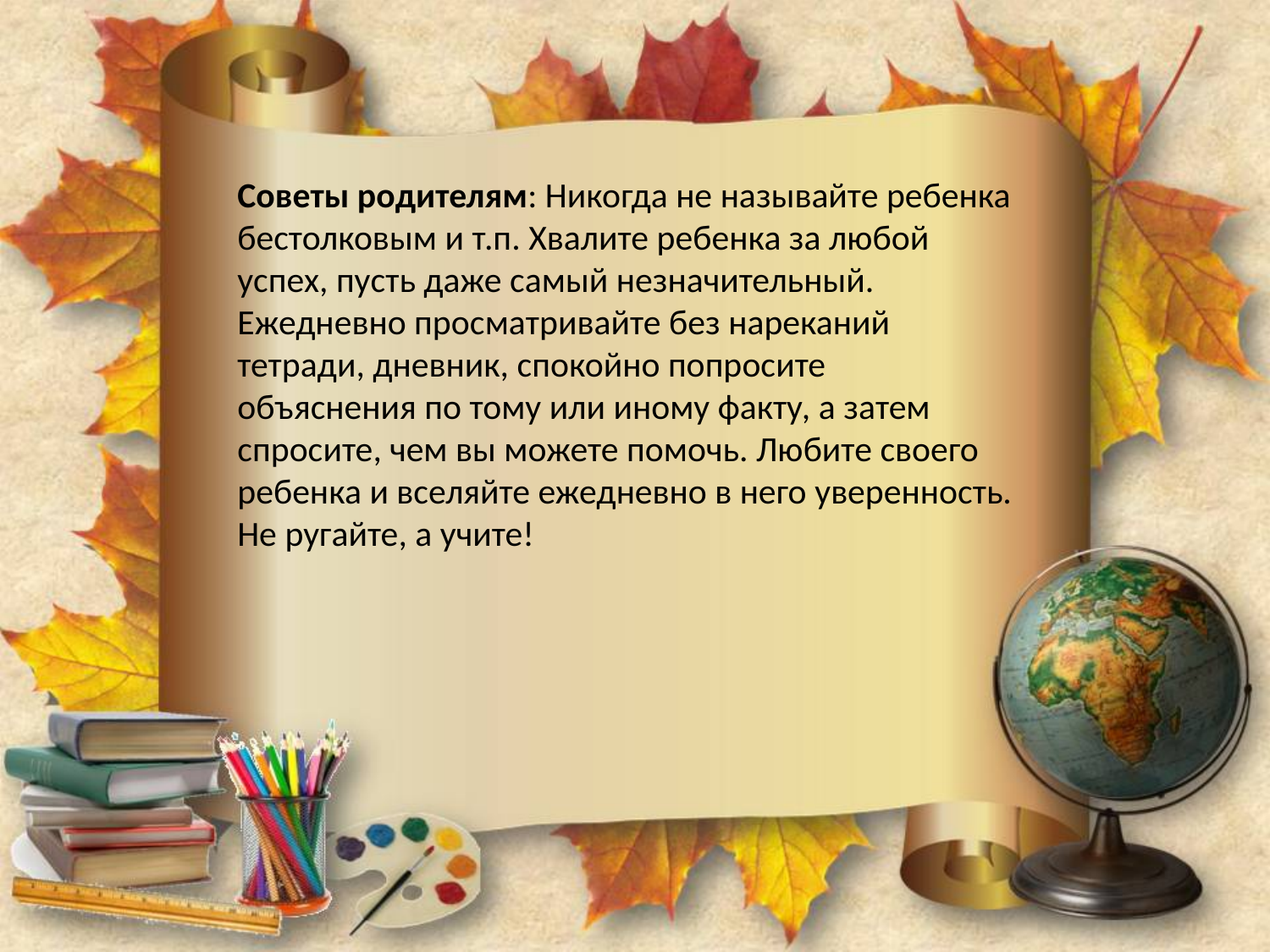

Советы родителям: Никогда не называйте ребенка бестолковым и т.п. Хвалите ребенка за любой успех, пусть даже самый незначительный. Ежедневно просматривайте без нареканий тетради, дневник, спокойно попросите объяснения по тому или иному факту, а затем спросите, чем вы можете помочь. Любите своего ребенка и вселяйте ежедневно в него уверенность. Не ругайте, а учите!